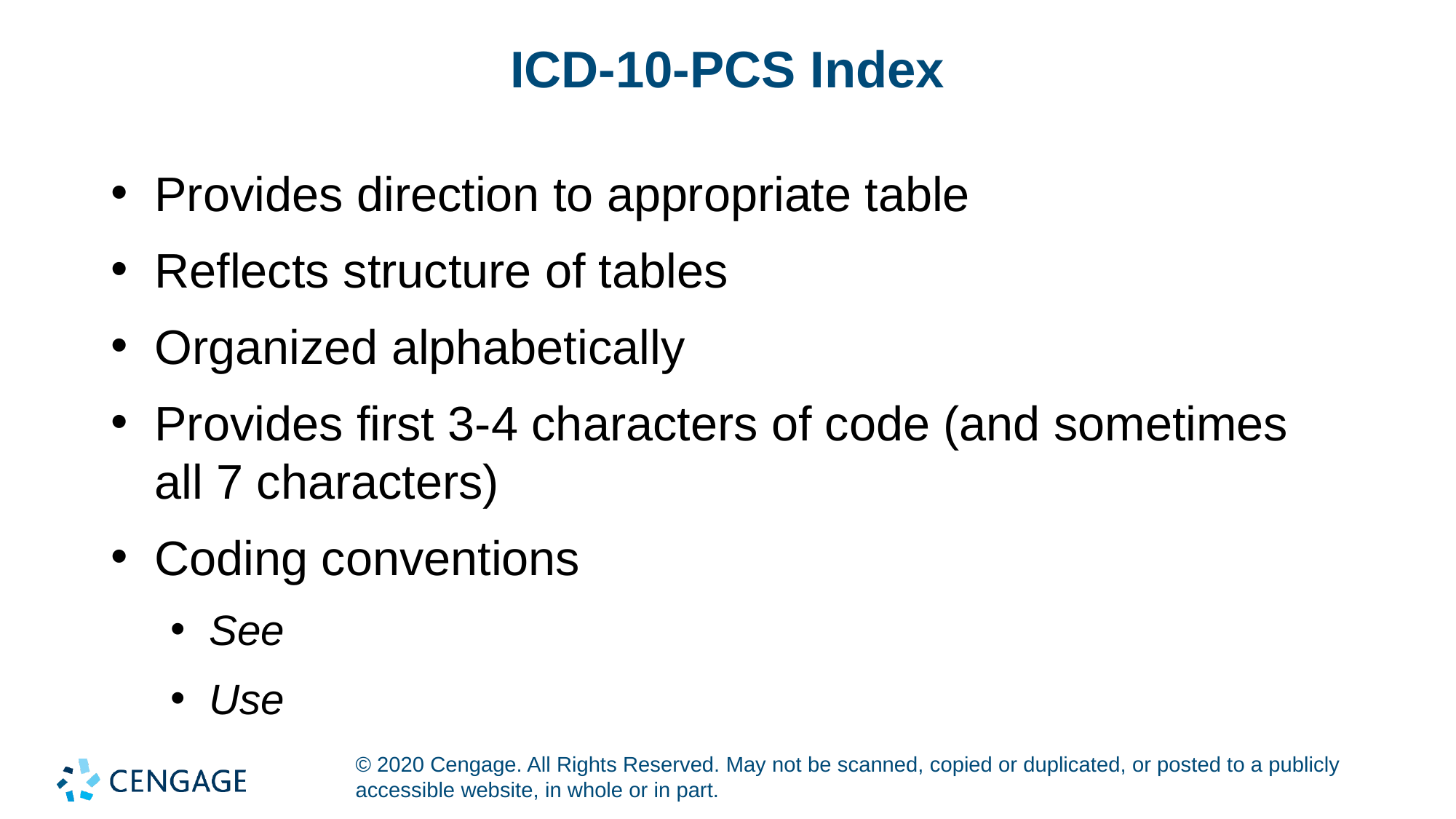

# ICD-10-PCS Index
Provides direction to appropriate table
Reflects structure of tables
Organized alphabetically
Provides first 3-4 characters of code (and sometimes all 7 characters)
Coding conventions
See
Use